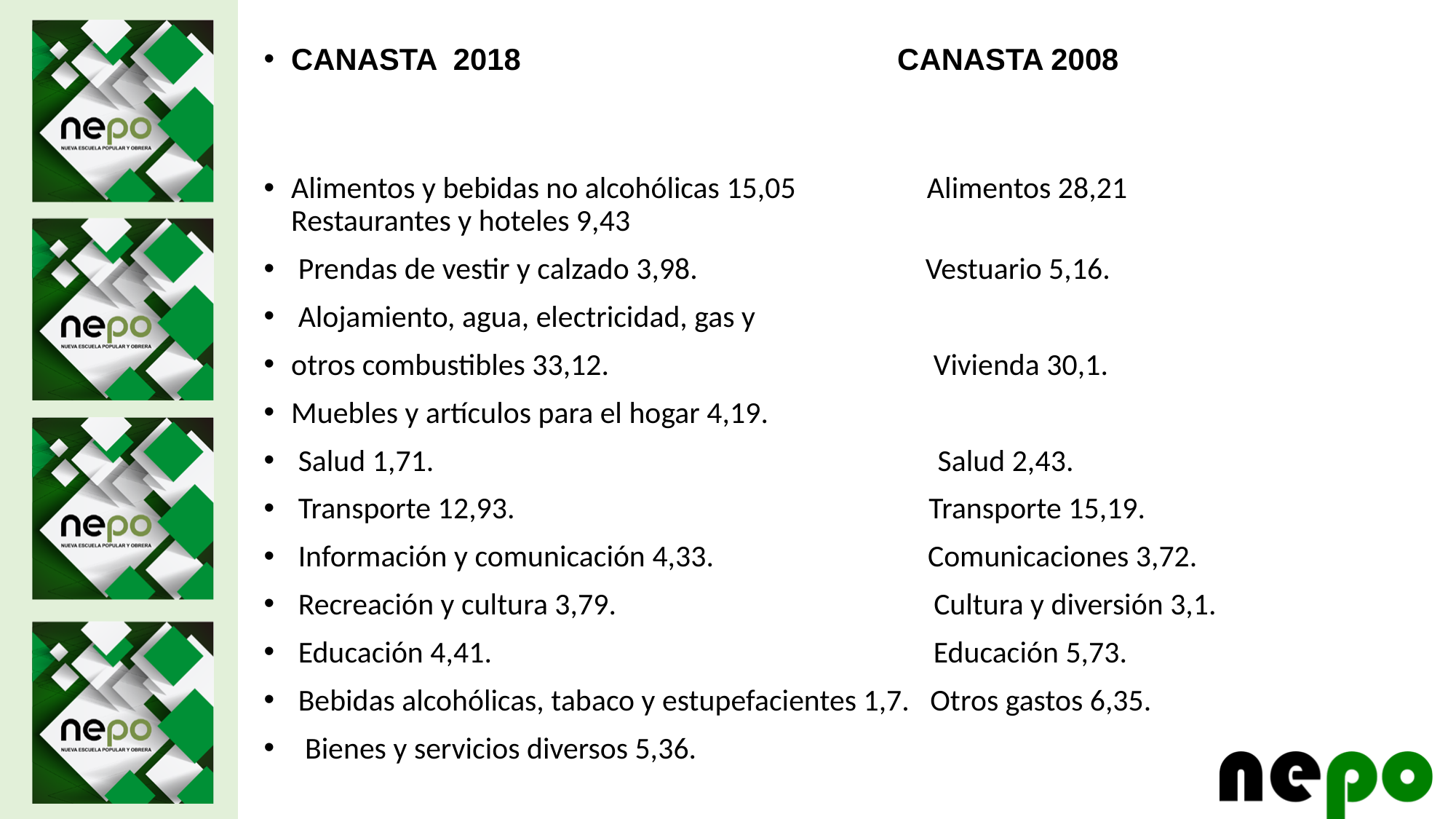

CANASTA  2018                                             CANASTA 2008

Alimentos y bebidas no alcohólicas 15,05                   Alimentos 28,21                           Restaurantes y hoteles 9,43
 Prendas de vestir y calzado 3,98.                                 Vestuario 5,16.
 Alojamiento, agua, electricidad, gas y
otros combustibles 33,12.                                               Vivienda 30,1.
Muebles y artículos para el hogar 4,19.
 Salud 1,71.                                                                         Salud 2,43.
 Transporte 12,93.                                                            Transporte 15,19.
 Información y comunicación 4,33.                               Comunicaciones 3,72.
 Recreación y cultura 3,79.                                              Cultura y diversión 3,1.
 Educación 4,41.                                                                Educación 5,73.
 Bebidas alcohólicas, tabaco y estupefacientes 1,7.   Otros gastos 6,35.
  Bienes y servicios diversos 5,36.